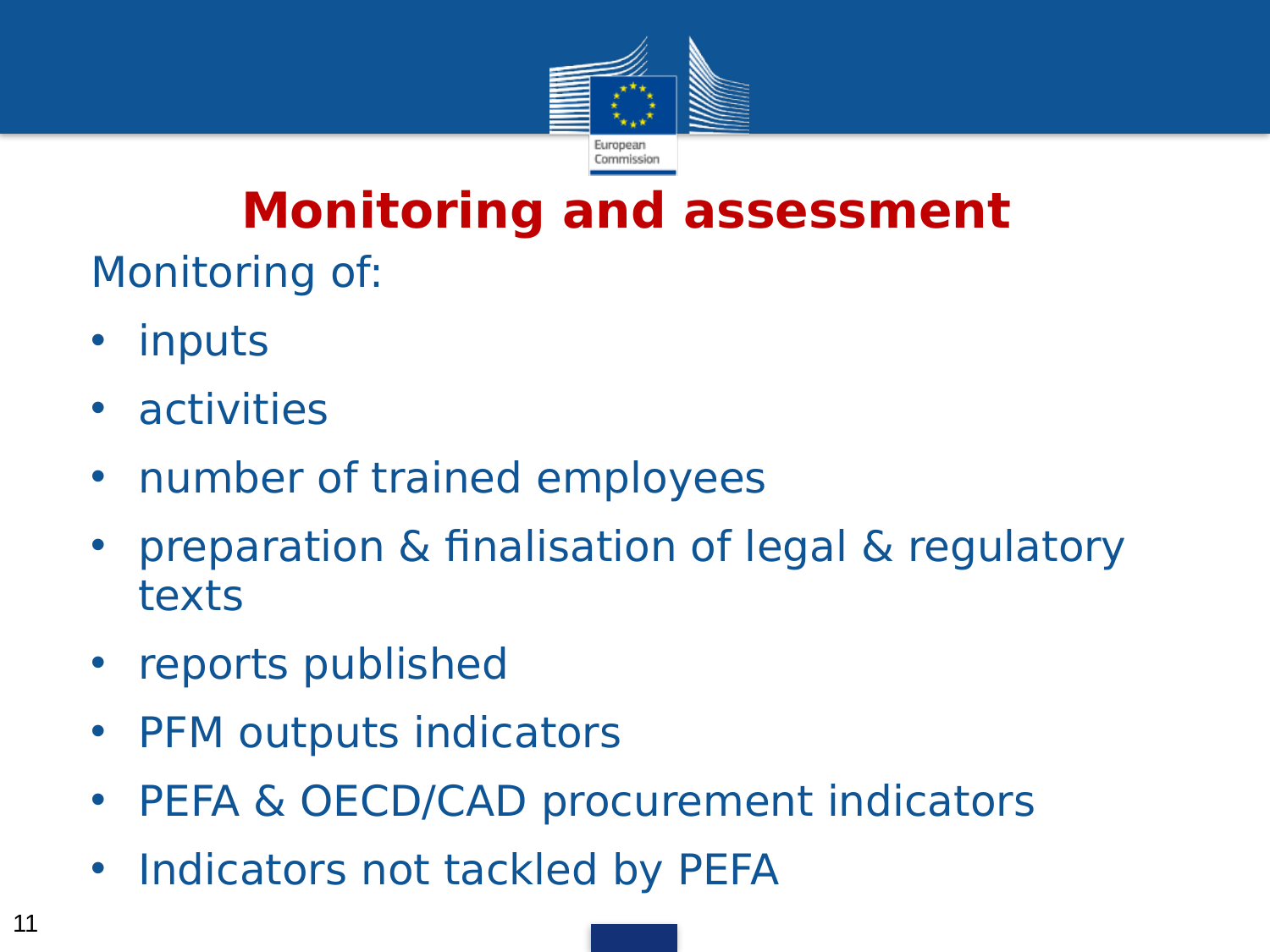

# Monitoring and assessment

Monitoring of:
inputs
activities
number of trained employees
preparation & finalisation of legal & regulatory texts
reports published
PFM outputs indicators
PEFA & OECD/CAD procurement indicators
Indicators not tackled by PEFA

11